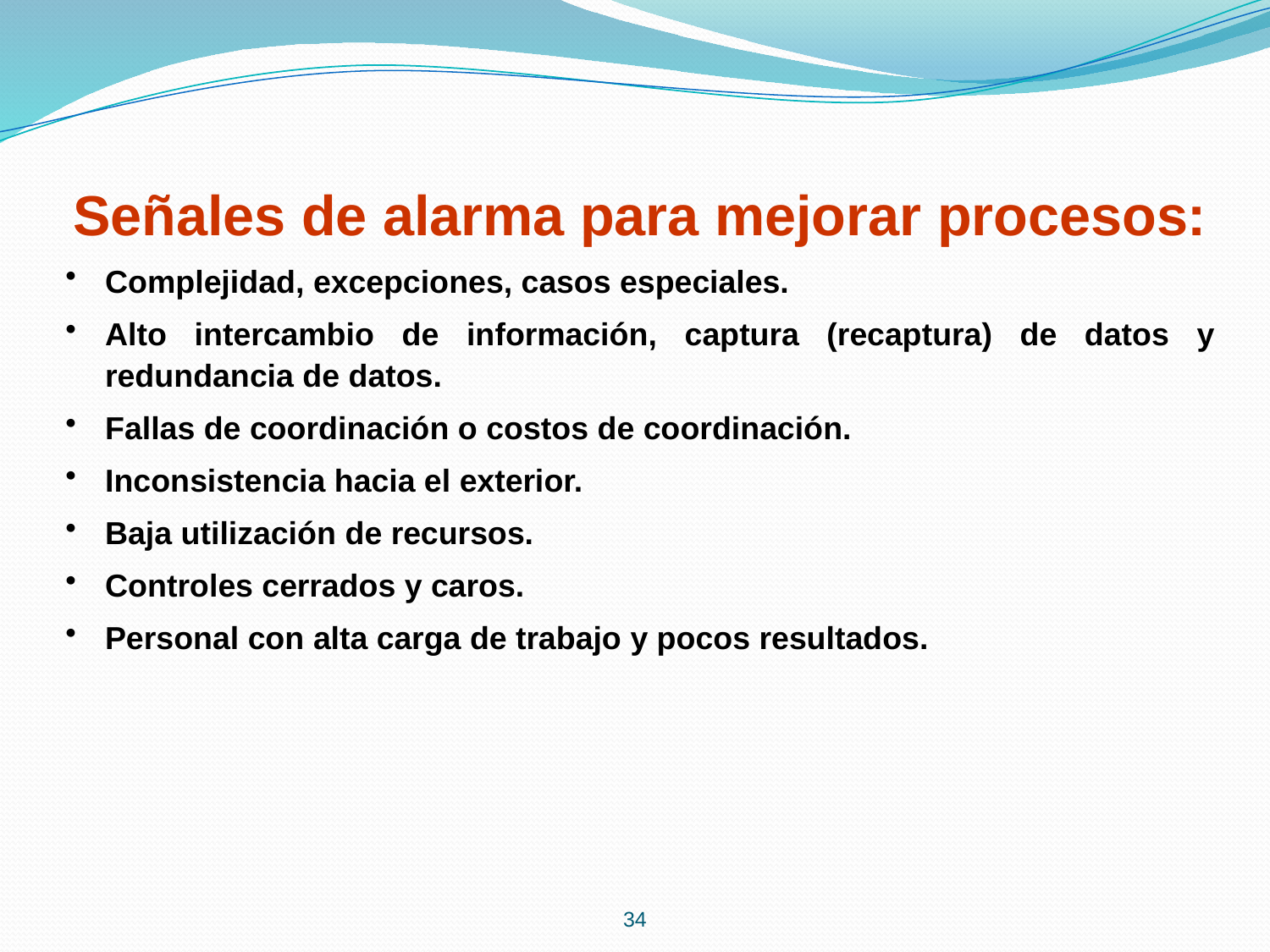

Señales de alarma para mejorar procesos:
Complejidad, excepciones, casos especiales.
Alto intercambio de información, captura (recaptura) de datos y redundancia de datos.
Fallas de coordinación o costos de coordinación.
Inconsistencia hacia el exterior.
Baja utilización de recursos.
Controles cerrados y caros.
Personal con alta carga de trabajo y pocos resultados.
34